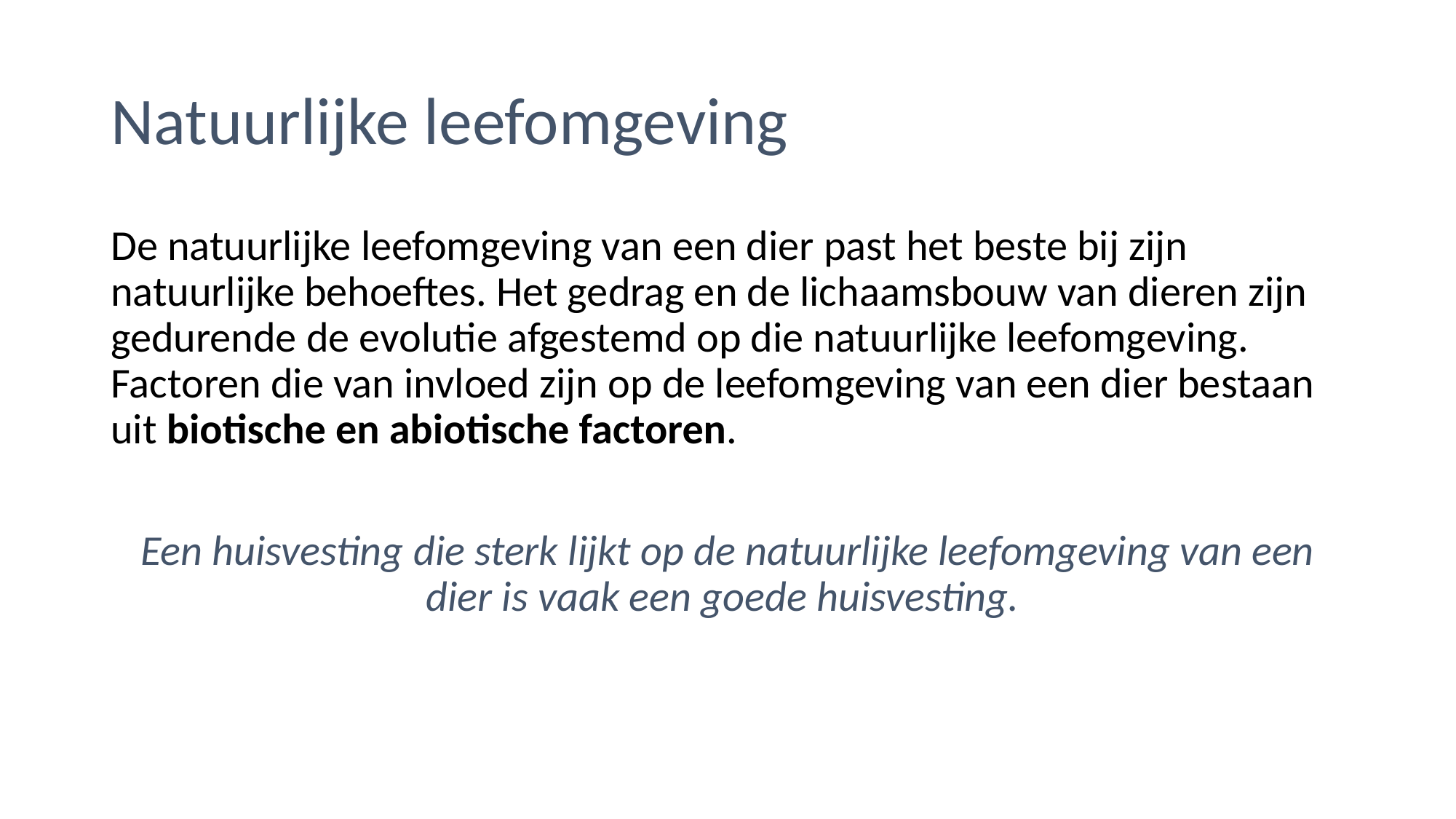

# Natuurlijke leefomgeving
De natuurlijke leefomgeving van een dier past het beste bij zijn natuurlijke behoeftes. Het gedrag en de lichaamsbouw van dieren zijn gedurende de evolutie afgestemd op die natuurlijke leefomgeving. Factoren die van invloed zijn op de leefomgeving van een dier bestaan uit biotische en abiotische factoren.

Een huisvesting die sterk lijkt op de natuurlijke leefomgeving van een dier is vaak een goede huisvesting.